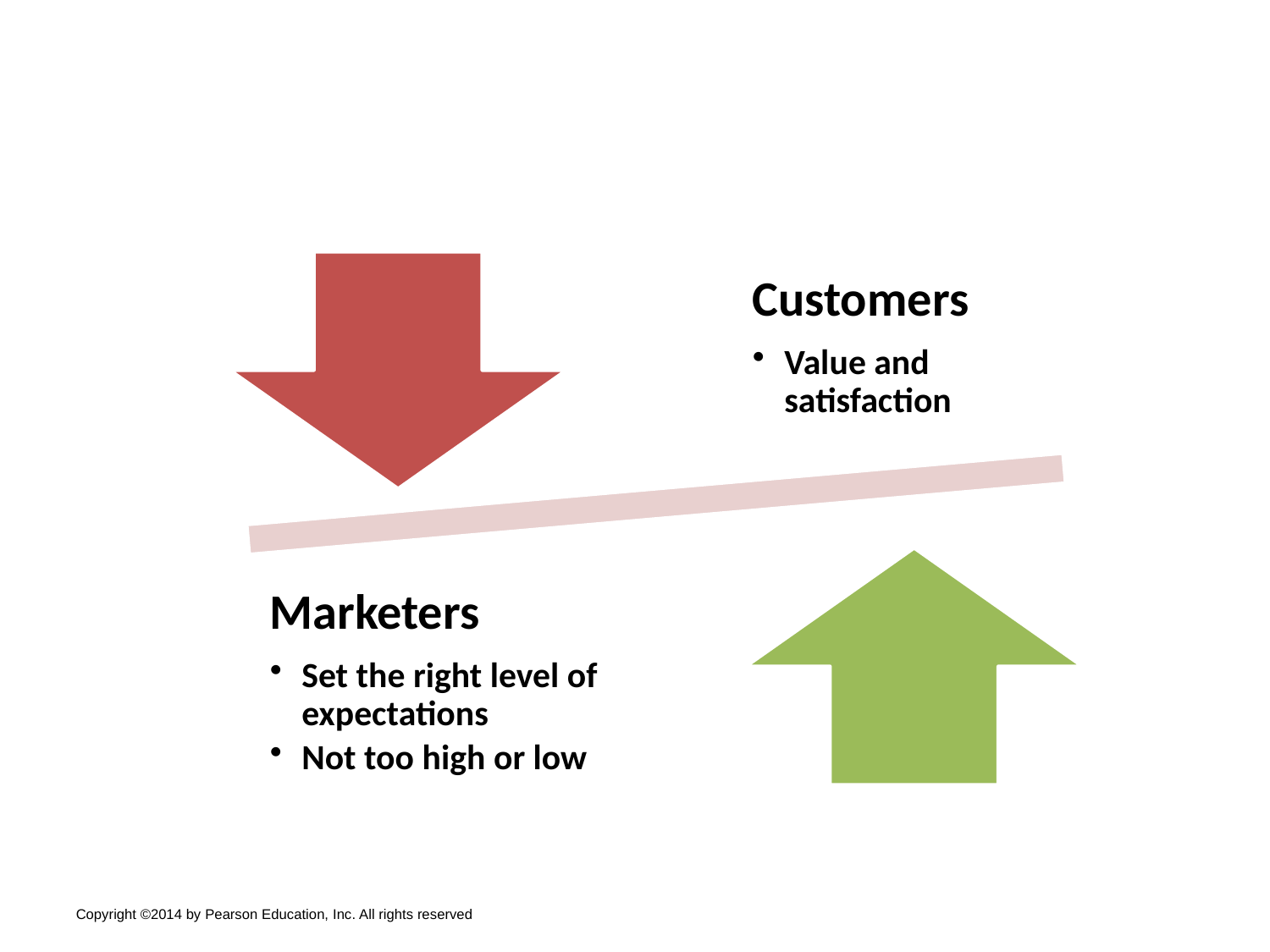

#

Customers
Value and satisfaction
Marketers
Set the right level of expectations
Not too high or low
Copyright ©2014 by Pearson Education, Inc. All rights reserved